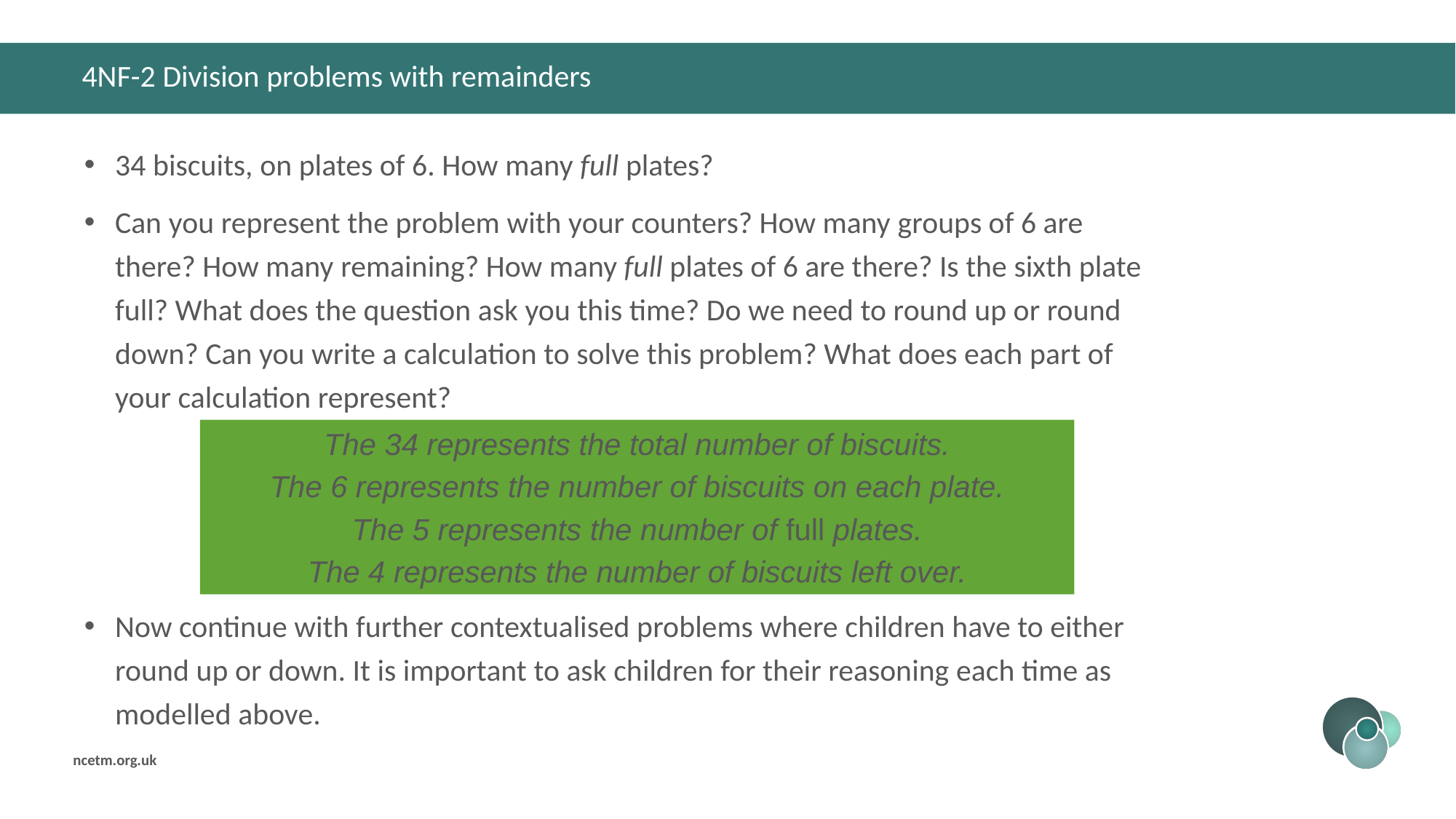

# 4NF-2 Division problems with remainders
34 biscuits, on plates of 6. How many full plates?
Can you represent the problem with your counters? How many groups of 6 are there? How many remaining? How many full plates of 6 are there? Is the sixth plate full? What does the question ask you this time? Do we need to round up or round down? Can you write a calculation to solve this problem? What does each part of your calculation represent?

Now continue with further contextualised problems where children have to either round up or down. It is important to ask children for their reasoning each time as modelled above.

The 34 represents the total number of biscuits.
The 6 represents the number of biscuits on each plate.
The 5 represents the number of full plates.
The 4 represents the number of biscuits left over.